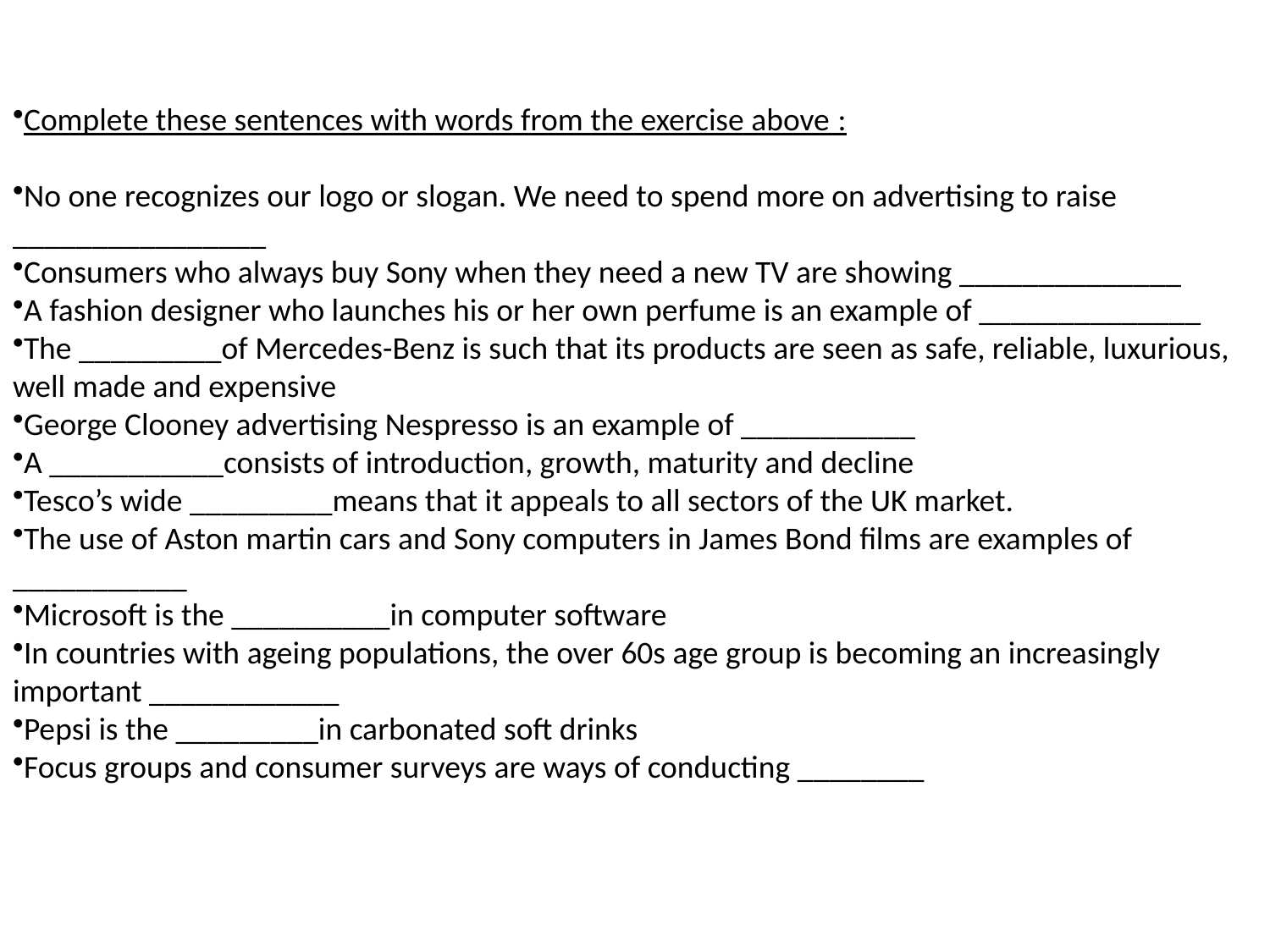

Complete these sentences with words from the exercise above :

No one recognizes our logo or slogan. We need to spend more on advertising to raise ________________
Consumers who always buy Sony when they need a new TV are showing ______________
A fashion designer who launches his or her own perfume is an example of ______________
The _________of Mercedes-Benz is such that its products are seen as safe, reliable, luxurious, well made and expensive
George Clooney advertising Nespresso is an example of ___________
A ___________consists of introduction, growth, maturity and decline
Tesco’s wide _________means that it appeals to all sectors of the UK market.
The use of Aston martin cars and Sony computers in James Bond films are examples of ___________
Microsoft is the __________in computer software
In countries with ageing populations, the over 60s age group is becoming an increasingly important ____________
Pepsi is the _________in carbonated soft drinks
Focus groups and consumer surveys are ways of conducting ________